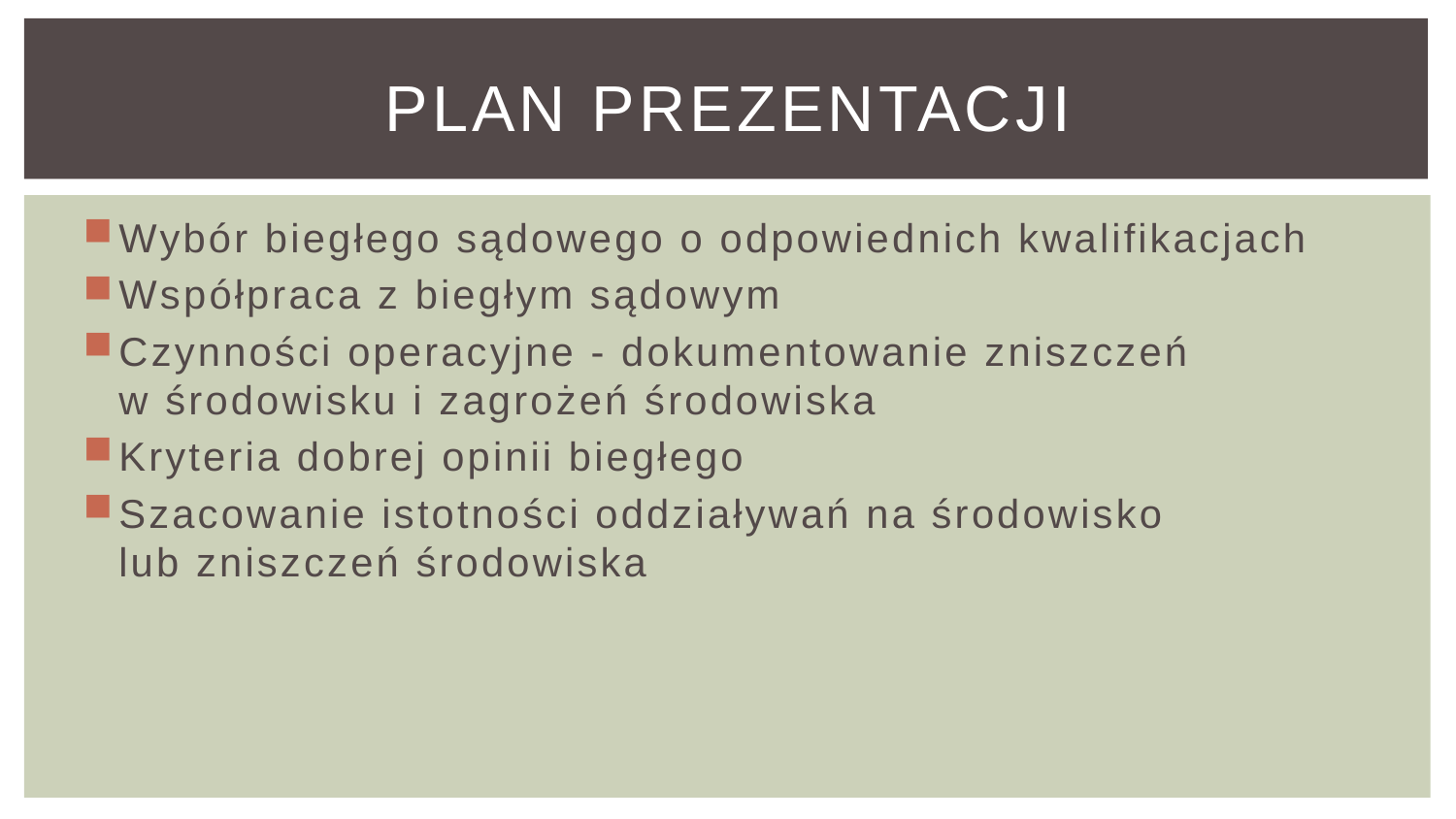

# Plan Prezentacji
Wybór biegłego sądowego o odpowiednich kwalifikacjach
Współpraca z biegłym sądowym
Czynności operacyjne - dokumentowanie zniszczeń
w środowisku i zagrożeń środowiska
Kryteria dobrej opinii biegłego
Szacowanie istotności oddziaływań na środowisko
lub zniszczeń środowiska